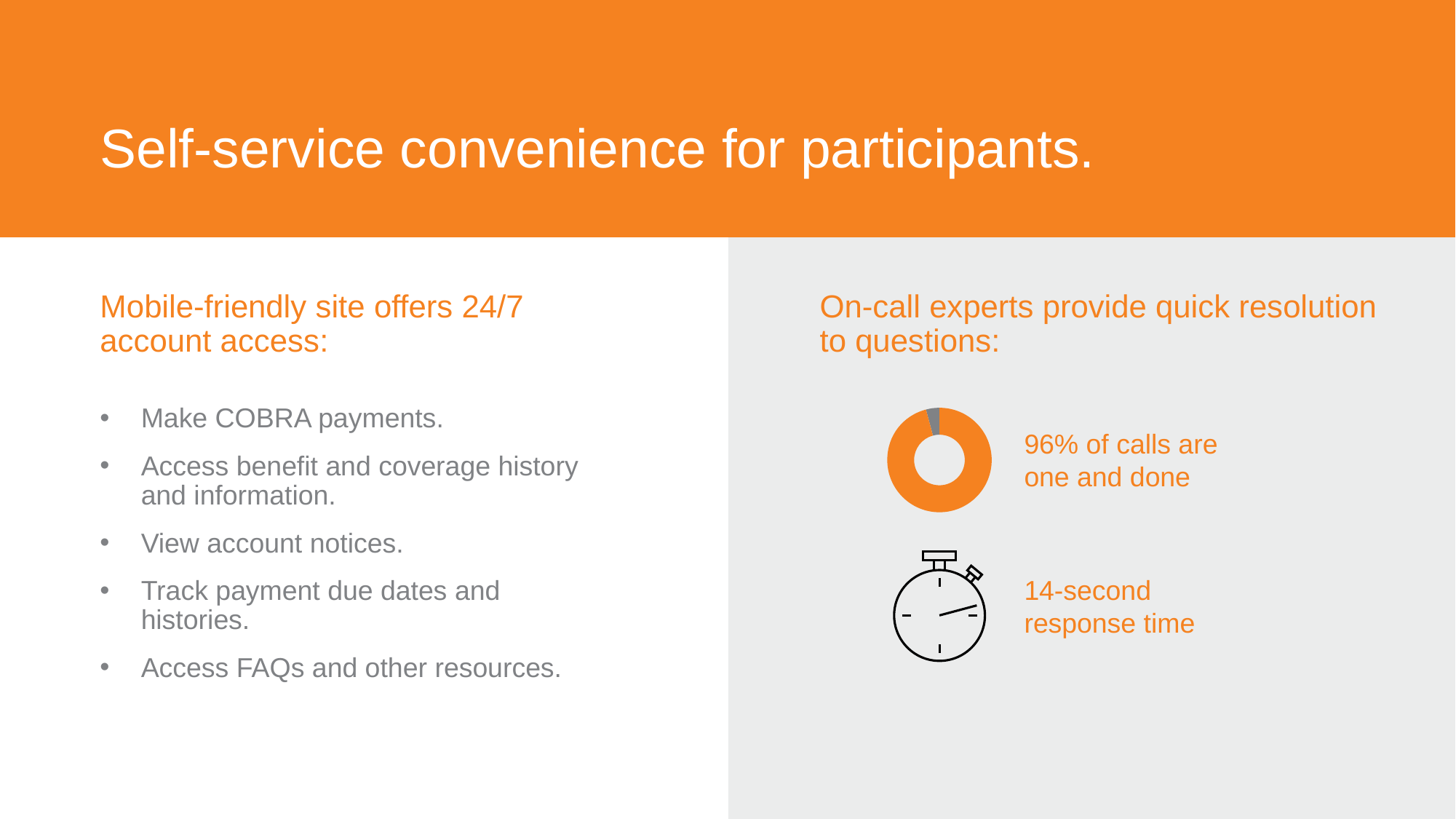

# Self-service convenience for participants.

Mobile-friendly site offers 24/7
account access:
On-call experts provide quick resolution
to questions:
Make COBRA payments.
Access benefit and coverage history and information.
View account notices.
Track payment due dates and histories.
Access FAQs and other resources.

96% of calls are one and done

14-second response time